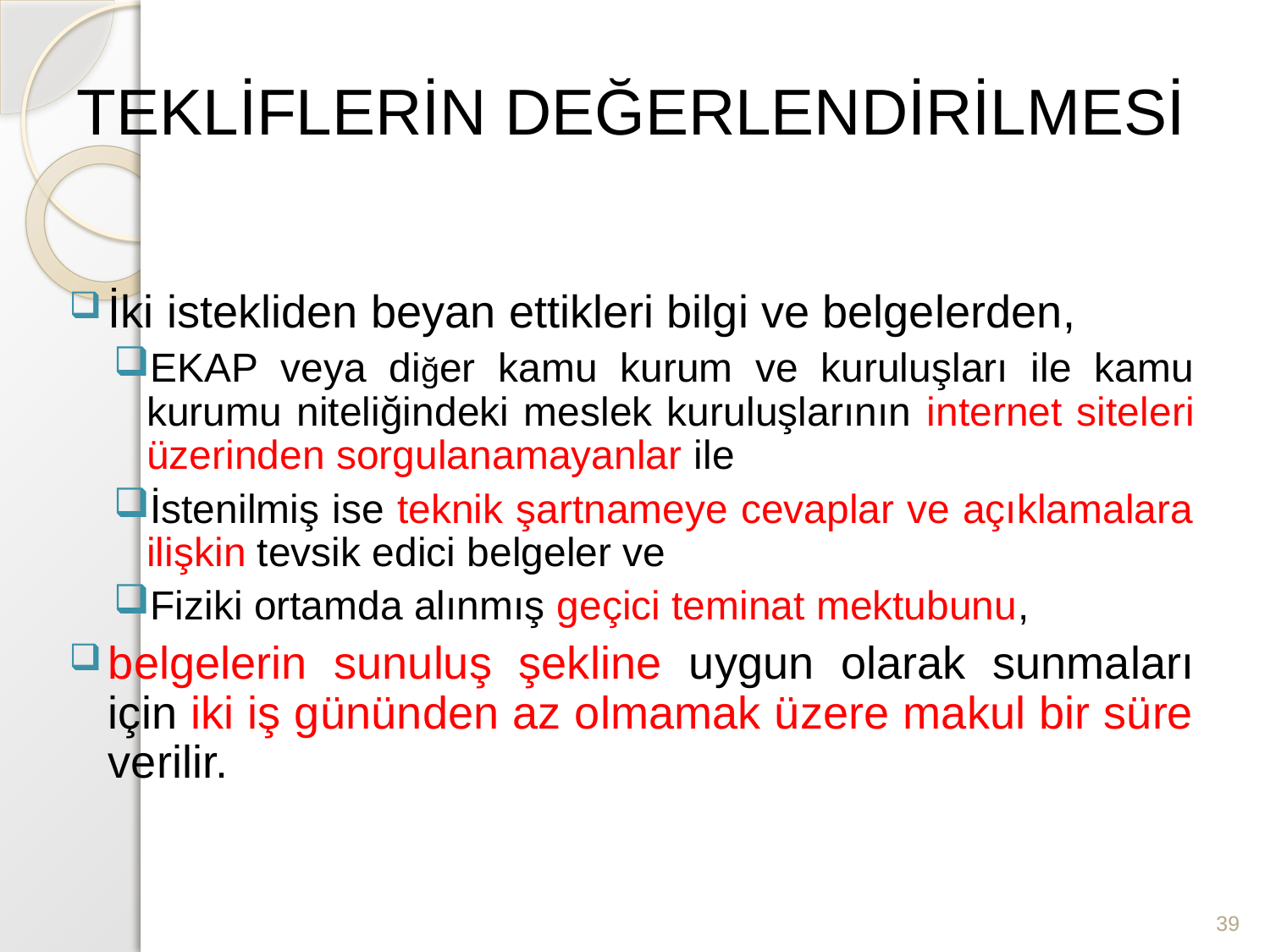

# TEKLİFLERİN DEĞERLENDİRİLMESİ

İki istekliden beyan ettikleri bilgi ve belgelerden,
EKAP veya diğer kamu kurum ve kuruluşları ile kamu kurumu niteliğindeki meslek kuruluşlarının internet siteleri üzerinden sorgulanamayanlar ile
İstenilmiş ise teknik şartnameye cevaplar ve açıklamalara ilişkin tevsik edici belgeler ve
Fiziki ortamda alınmış geçici teminat mektubunu,
belgelerin sunuluş şekline uygun olarak sunmaları için iki iş gününden az olmamak üzere makul bir süre verilir.

39